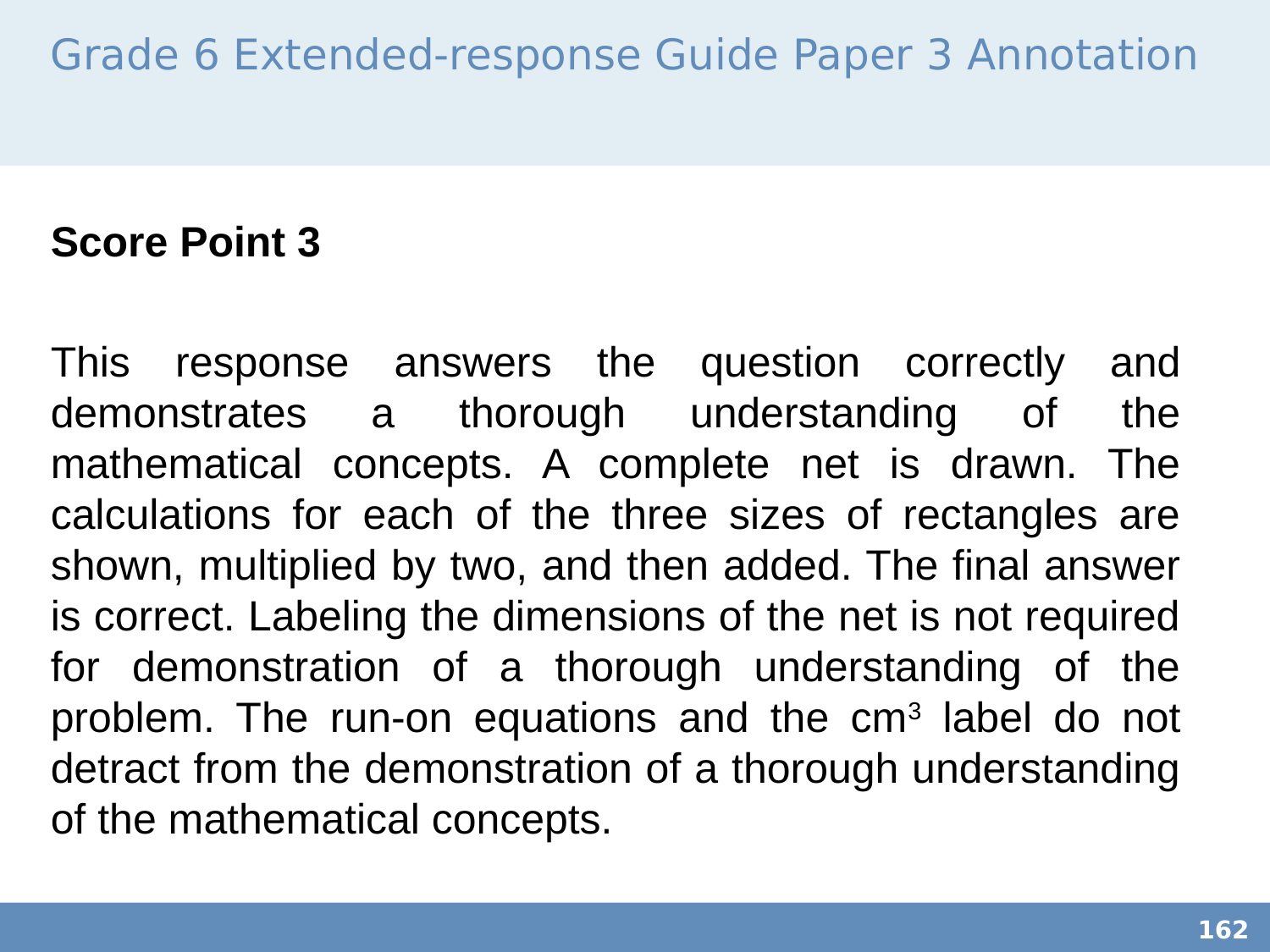

# Grade 6 Extended-response Guide Paper 3 Annotation
Score Point 3

This response answers the question correctly and demonstrates a thorough understanding of the mathematical concepts. A complete net is drawn. The calculations for each of the three sizes of rectangles are shown, multiplied by two, and then added. The final answer is correct. Labeling the dimensions of the net is not required for demonstration of a thorough understanding of the problem. The run-on equations and the cm3 label do not detract from the demonstration of a thorough understanding of the mathematical concepts.
162